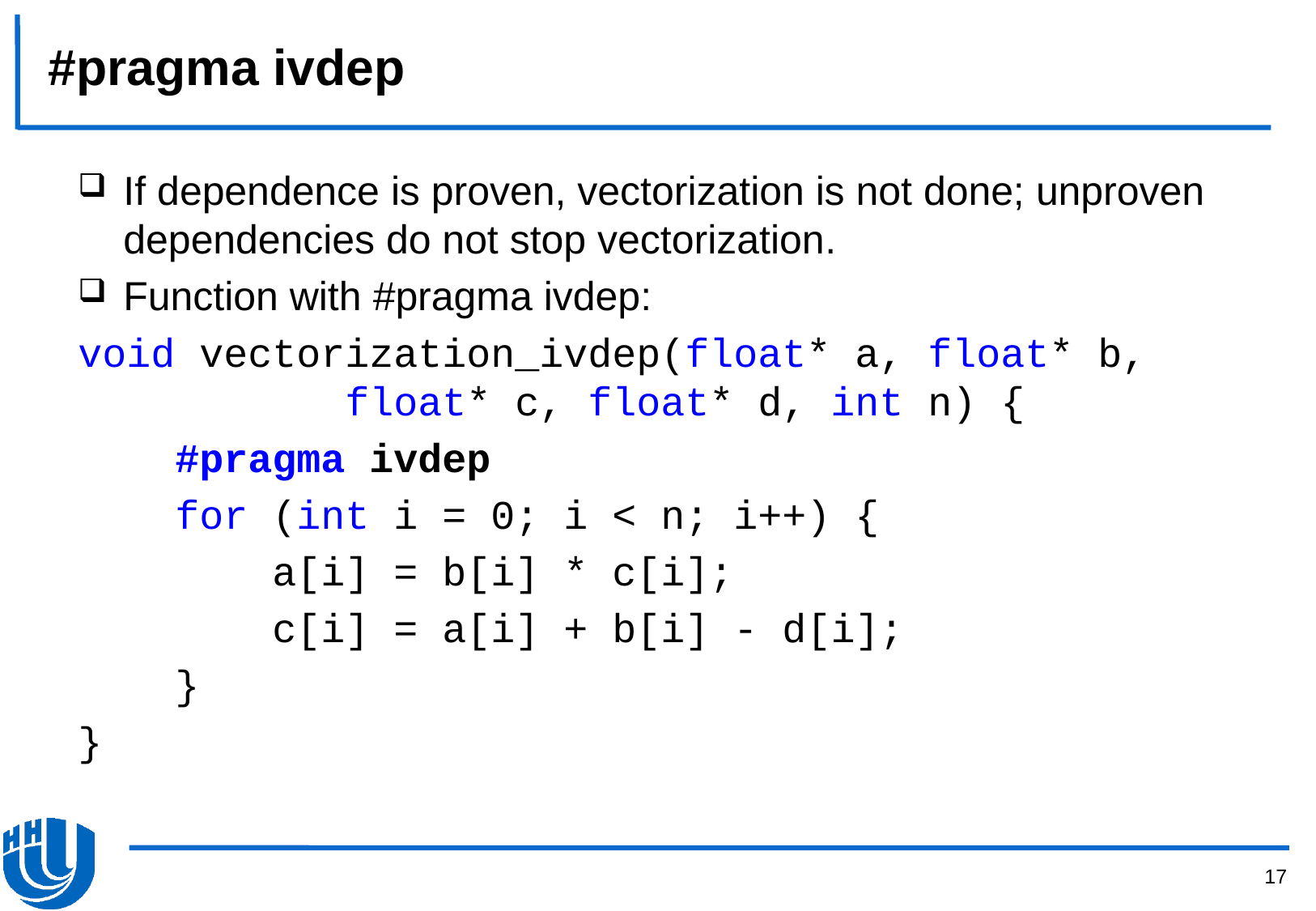

# #pragma ivdep
If dependence is proven, vectorization is not done; unproven dependencies do not stop vectorization.
Function with #pragma ivdep:
void vectorization_ivdep(float* a, float* b,
           float* c, float* d, int n) {
    #pragma ivdep
    for (int i = 0; i < n; i++) {
        a[i] = b[i] * c[i];
        c[i] = a[i] + b[i] - d[i];
    }
}